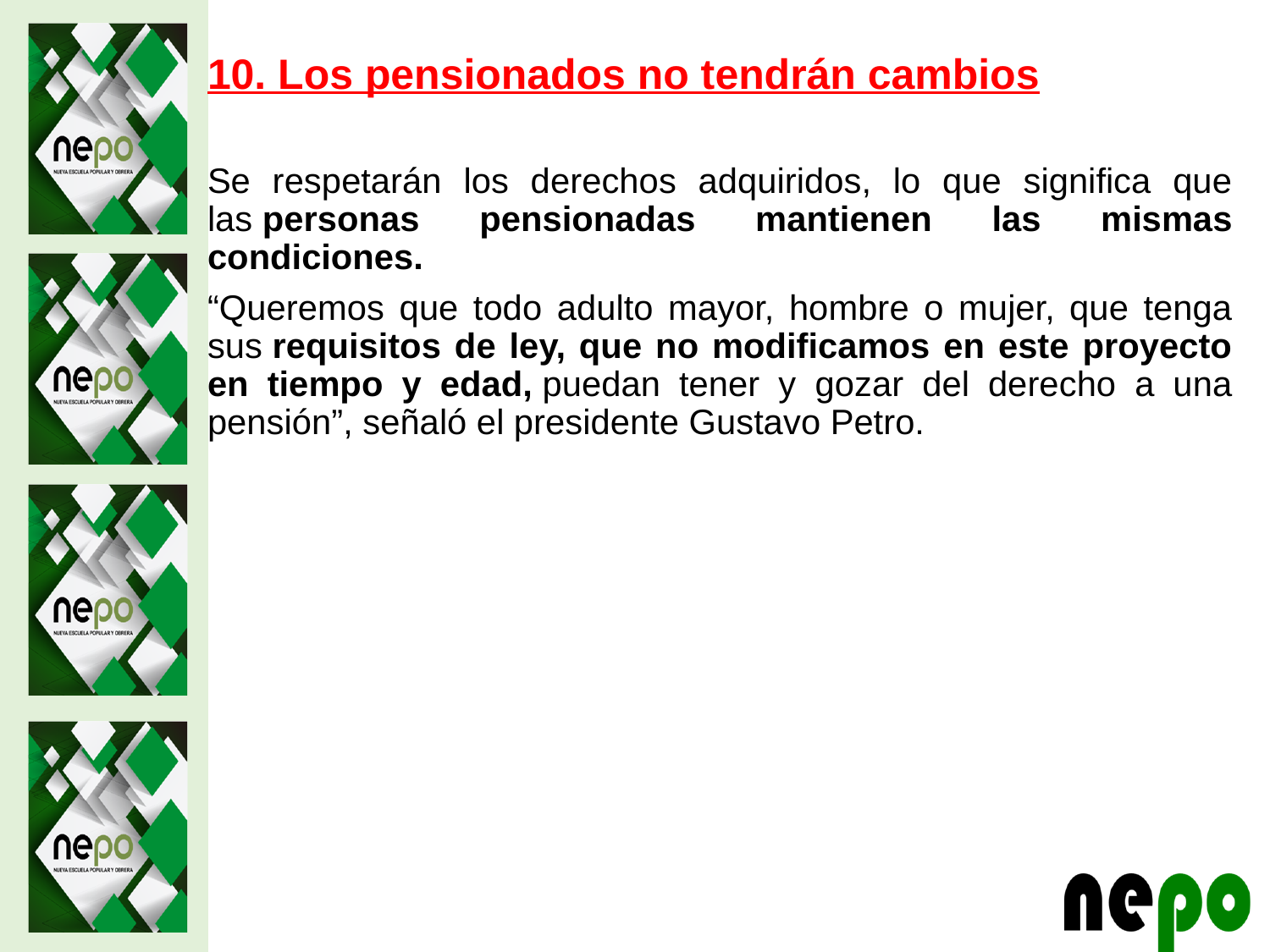

10. Los pensionados no tendrán cambios

Se respetarán los derechos adquiridos, lo que significa que las personas pensionadas mantienen las mismas condiciones.
“Queremos que todo adulto mayor, hombre o mujer, que tenga sus requisitos de ley, que no modificamos en este proyecto en tiempo y edad, puedan tener y gozar del derecho a una pensión”, señaló el presidente Gustavo Petro.